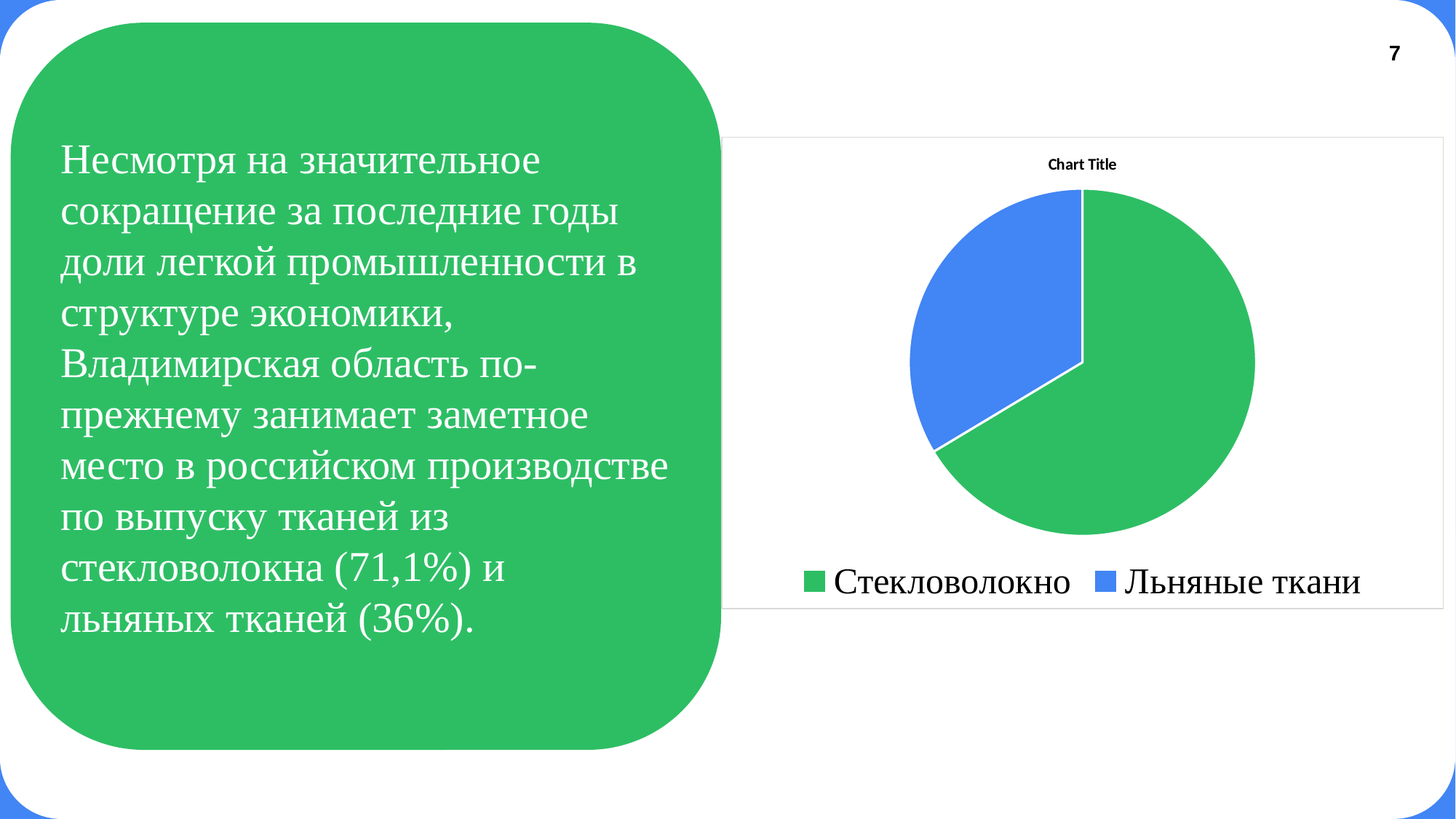

7
Несмотря на значительное сокращение за последние годы доли легкой промышленности в структуре экономики, Владимирская область по-прежнему занимает заметное место в российском производстве по выпуску тканей из стекловолокна (71,1%) и льняных тканей (36%).

### Chart:

| Category |  |
|---|---|
| Стекловолокно | 0.711 |
| Льняные ткани | 0.36 |